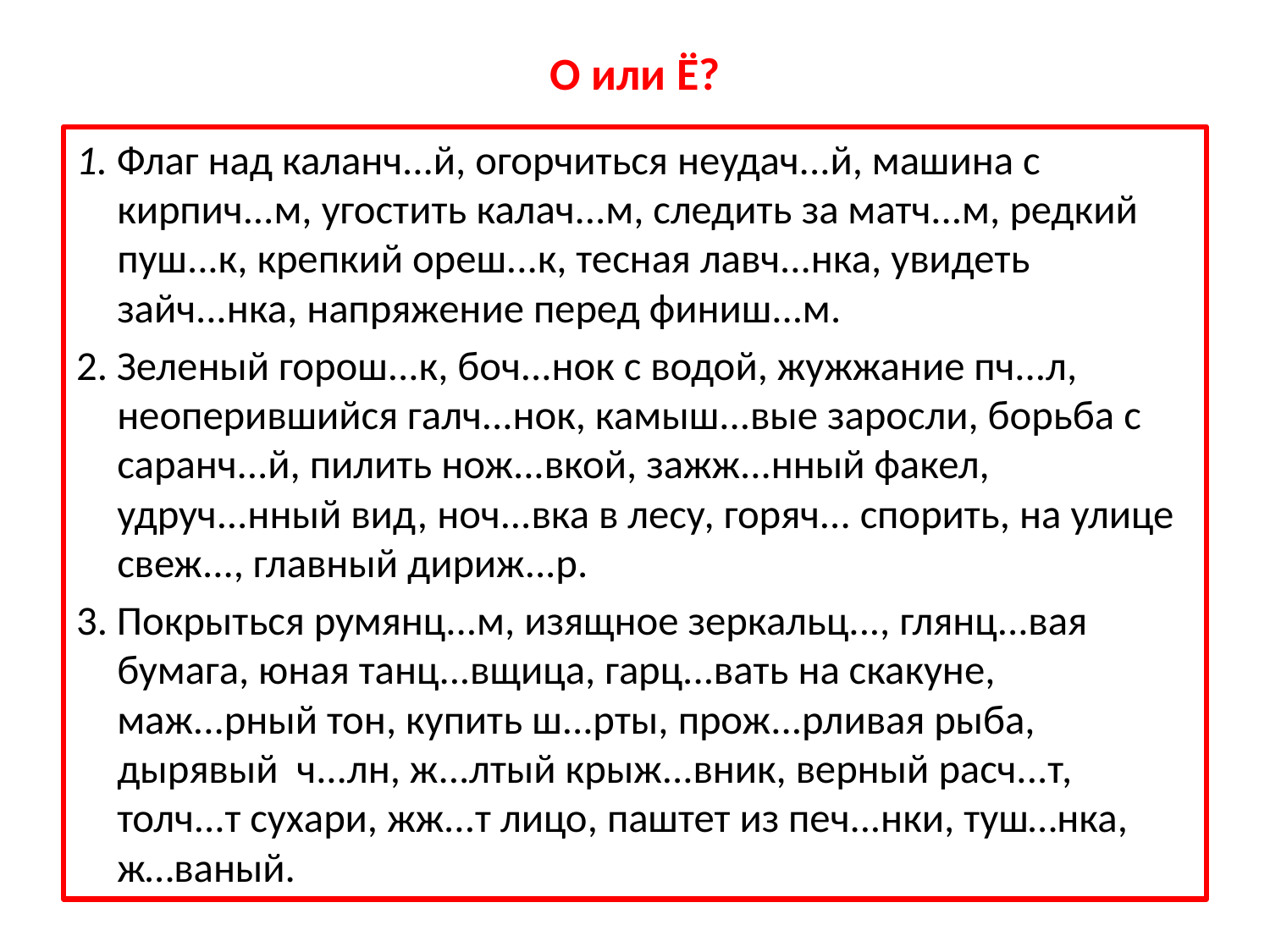

# О или Ё?
1. Флаг над каланч...й, огорчиться неудач...й, машина с кирпич...м, угостить калач...м, следить за матч...м, редкий пуш...к, крепкий ореш...к, тесная лавч...нка, увидеть зайч...нка, напряжение перед финиш...м.
2. Зеленый горош...к, боч...нок с водой, жужжание пч...л, неоперившийся галч...нок, камыш...вые заросли, борьба с саранч...й, пилить нож...вкой, зажж...нный факел, удруч...нный вид, ноч...вка в лесу, горяч... спорить, на улице свеж..., главный дириж...р.
3. Покрыться румянц...м, изящное зеркальц..., глянц...вая бумага, юная танц...вщица, гарц...вать на скакуне, маж...рный тон, купить ш...рты, прож...рливая рыба, дырявый  ч...лн, ж...лтый крыж...вник, верный расч...т, толч...т сухари, жж...т лицо, паштет из печ...нки, туш…нка, ж…ваный.